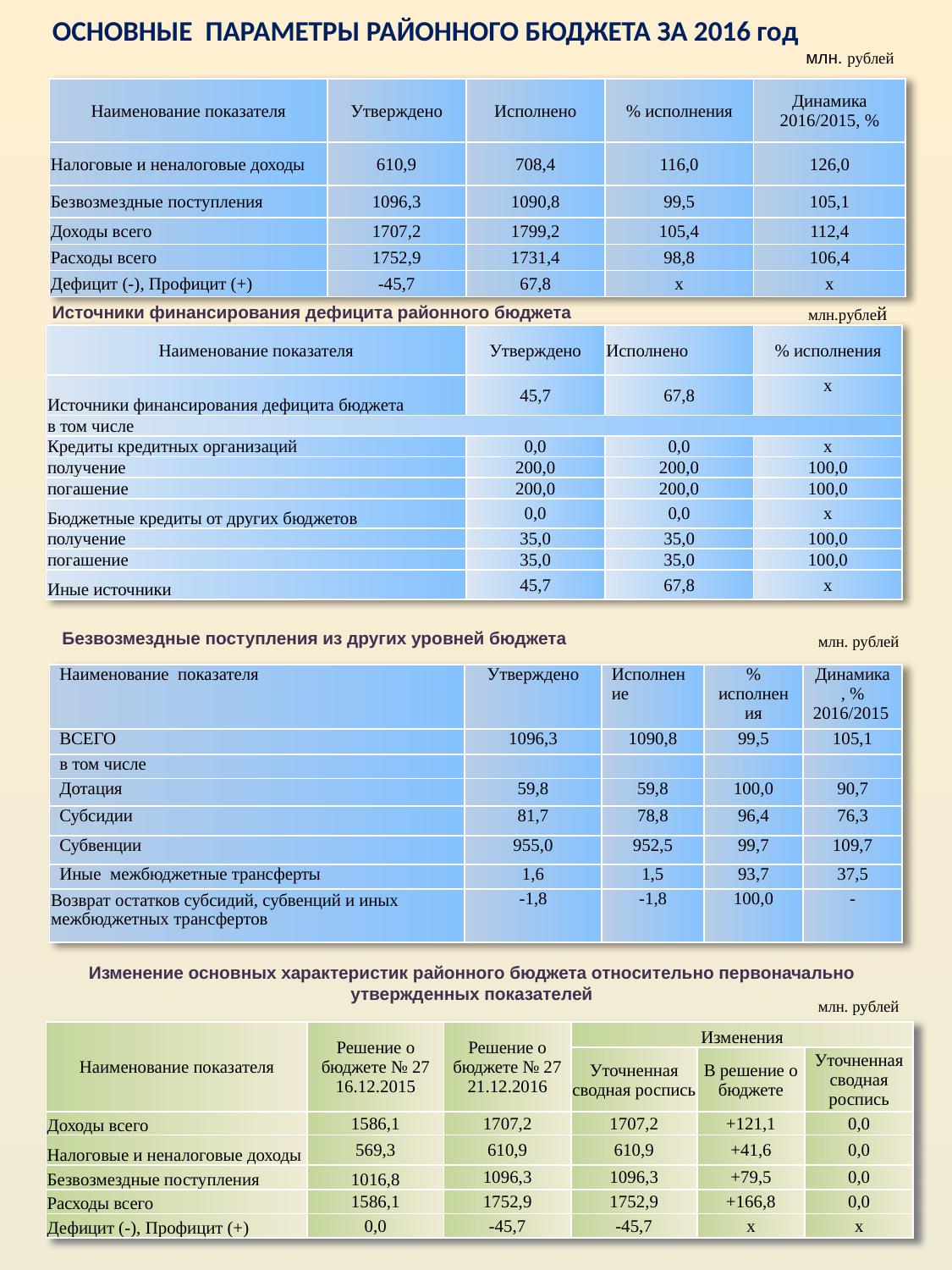

# ОСНОВНЫЕ  ПАРАМЕТРЫ РАЙОННОГО БЮДЖЕТА ЗА 2016 год
млн. рублей
| Наименование показателя | Утверждено | Исполнено | % исполнения | Динамика 2016/2015, % |
| --- | --- | --- | --- | --- |
| Налоговые и неналоговые доходы | 610,9 | 708,4 | 116,0 | 126,0 |
| Безвозмездные поступления | 1096,3 | 1090,8 | 99,5 | 105,1 |
| Доходы всего | 1707,2 | 1799,2 | 105,4 | 112,4 |
| Расходы всего | 1752,9 | 1731,4 | 98,8 | 106,4 |
| Дефицит (-), Профицит (+) | -45,7 | 67,8 | х | х |
Источники финансирования дефицита районного бюджета
млн.рублей
| Наименование показателя | Утверждено | Исполнено | % исполнения |
| --- | --- | --- | --- |
| Источники финансирования дефицита бюджета | 45,7 | 67,8 | х |
| в том числе |  |  |  |
| Кредиты кредитных организаций | 0,0 | 0,0 | х |
| получение | 200,0 | 200,0 | 100,0 |
| погашение | 200,0 | 200,0 | 100,0 |
| Бюджетные кредиты от других бюджетов | 0,0 | 0,0 | х |
| получение | 35,0 | 35,0 | 100,0 |
| погашение | 35,0 | 35,0 | 100,0 |
| Иные источники | 45,7 | 67,8 | х |
Безвозмездные поступления из других уровней бюджета
млн. рублей
| Наименование показателя | Утверждено | Исполнение | % исполнения | Динамика, % 2016/2015 |
| --- | --- | --- | --- | --- |
| ВСЕГО | 1096,3 | 1090,8 | 99,5 | 105,1 |
| в том числе |  |  |  |  |
| Дотация | 59,8 | 59,8 | 100,0 | 90,7 |
| Субсидии | 81,7 | 78,8 | 96,4 | 76,3 |
| Субвенции | 955,0 | 952,5 | 99,7 | 109,7 |
| Иные межбюджетные трансферты | 1,6 | 1,5 | 93,7 | 37,5 |
| Возврат остатков субсидий, субвенций и иных межбюджетных трансфертов | -1,8 | -1,8 | 100,0 | - |
Изменение основных характеристик районного бюджета относительно первоначально утвержденных показателей
млн. рублей
| Наименование показателя | Решение о бюджете № 27 16.12.2015 | Решение о бюджете № 27 21.12.2016 | Изменения |  |  |
| --- | --- | --- | --- | --- | --- |
|  |  |  | Уточненная сводная роспись | В решение о бюджете | Уточненная сводная роспись |
| Доходы всего | 1586,1 | 1707,2 | 1707,2 | +121,1 | 0,0 |
| Налоговые и неналоговые доходы | 569,3 | 610,9 | 610,9 | +41,6 | 0,0 |
| Безвозмездные поступления | 1016,8 | 1096,3 | 1096,3 | +79,5 | 0,0 |
| Расходы всего | 1586,1 | 1752,9 | 1752,9 | +166,8 | 0,0 |
| Дефицит (-), Профицит (+) | 0,0 | -45,7 | -45,7 | х | х |